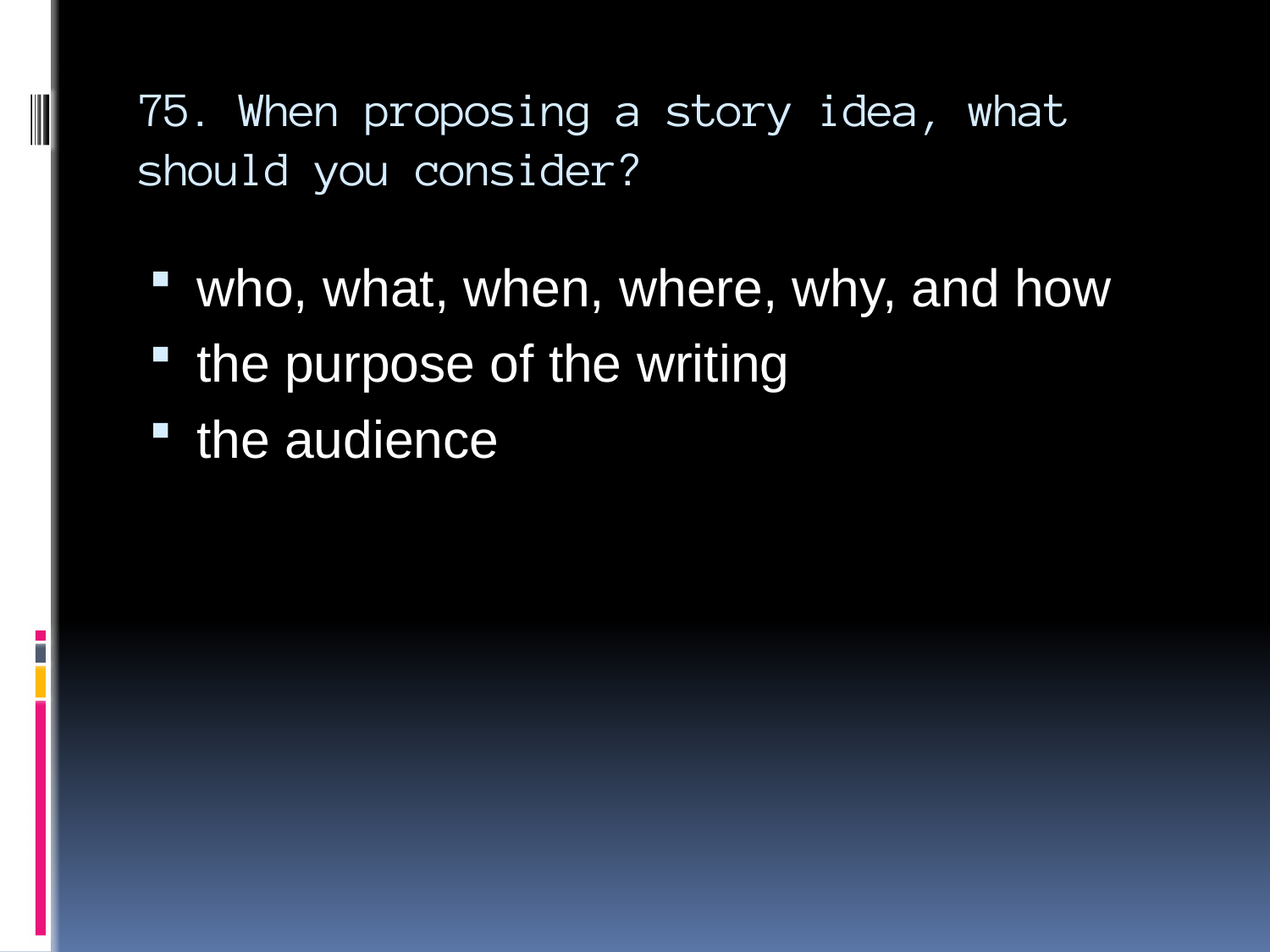

# 75. When proposing a story idea, what should you consider?
who, what, when, where, why, and how
the purpose of the writing
the audience